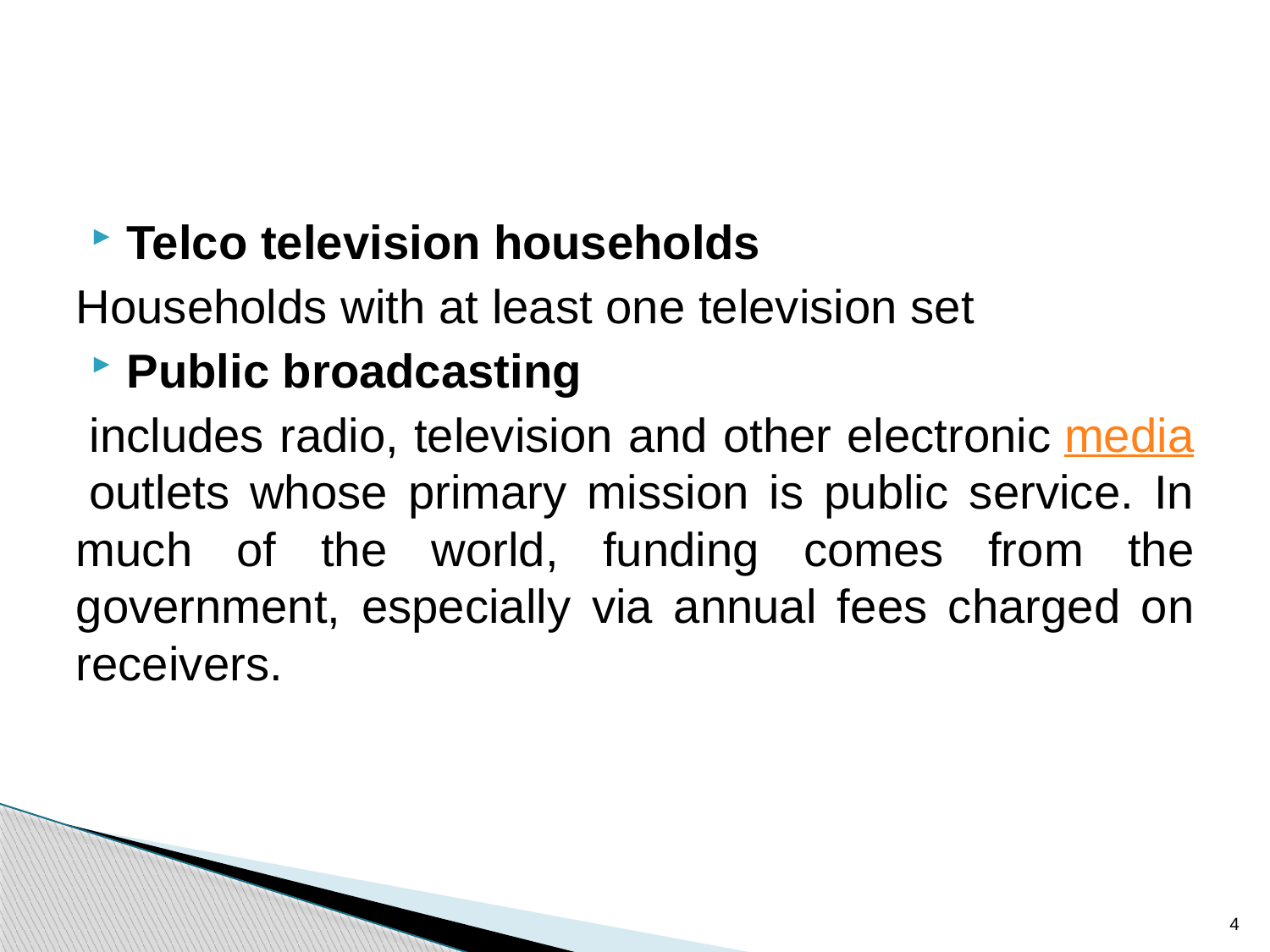

#
Telco television households
Households with at least one television set
Public broadcasting
 includes radio, television and other electronic media outlets whose primary mission is public service. In much of the world, funding comes from the government, especially via annual fees charged on receivers.
4